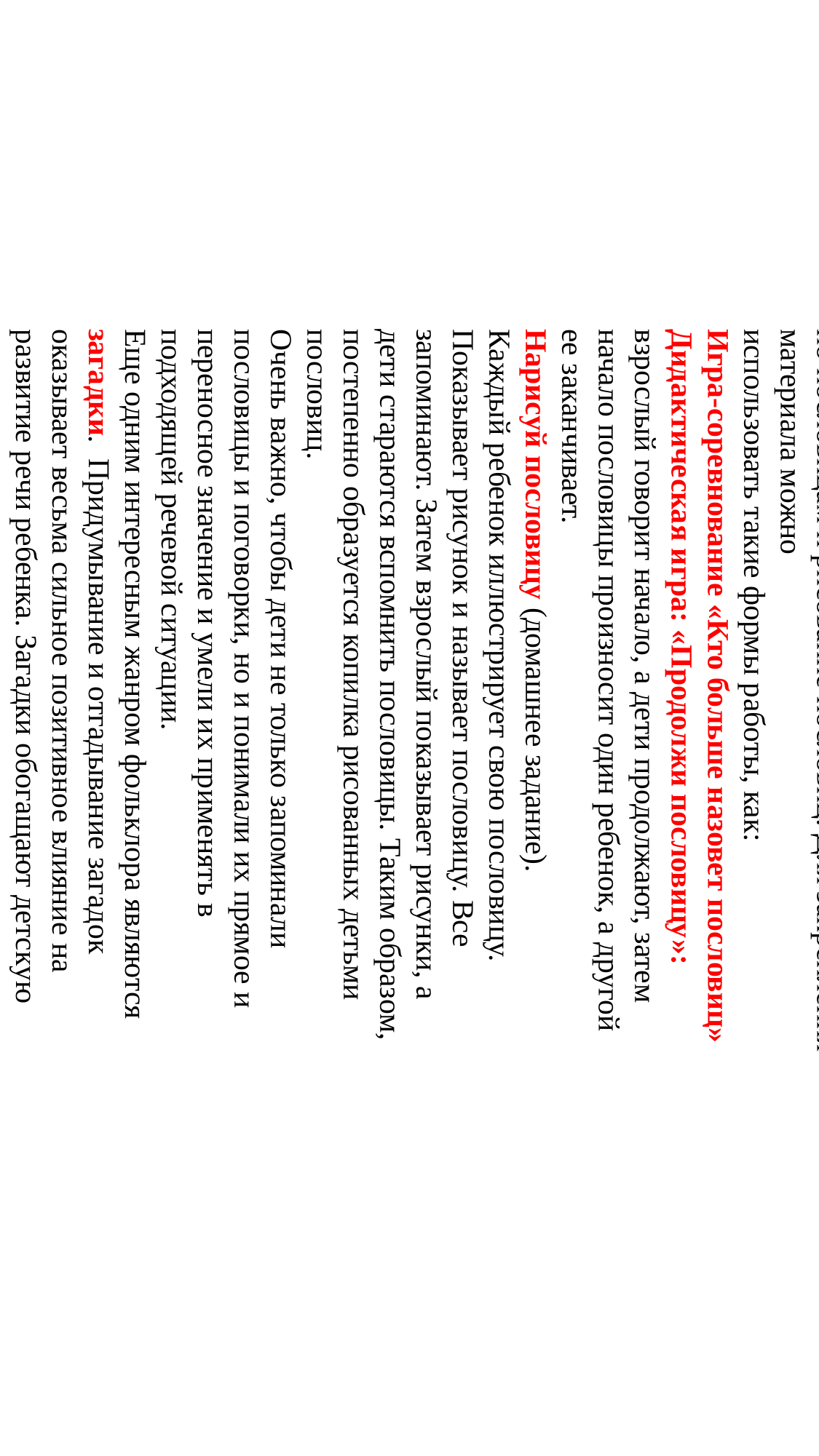

необходимо опираться на принципы постепенности и последовательности усложнения материала. Сначала идет непосредственное знакомство с пословицами и поговорками, затем вместе с детьми пытаемся понять их
смысл и назначение в речи, и только после этого переходим к выполнению различных творческих заданий, таких, как составление небольших рассказов по пословицам и рисование пословиц. Для закрепления материала можно
использовать такие формы работы, как:
Игра-соревнование «Кто больше назовет пословиц»
Дидактическая игра: «Продолжи пословицу»: взрослый говорит начало, а дети продолжают, затем начало пословицы произносит один ребенок, а другой ее заканчивает.
Нарисуй пословицу (домашнее задание).
Каждый ребенок иллюстрирует свою пословицу. Показывает рисунок и называет пословицу. Все запоминают. Затем взрослый показывает рисунки, а дети стараются вспомнить пословицы. Таким образом, постепенно образуется копилка рисованных детьми пословиц.
Очень важно, чтобы дети не только запоминали пословицы и поговорки, но и понимали их прямое и переносное значение и умели их применять в подходящей речевой ситуации.
Еще одним интересным жанром фольклора являются загадки.  Придумывание и отгадывание загадок оказывает весьма сильное позитивное влияние на развитие речи ребенка. Загадки обогащают детскую речь за счет
многозначности некоторых понятий, помогая замечать вторичные значения слов, а также формируют представление о том, что такое переносное значение слова. Кроме того, правильно подобранные загадки помогут
усвоить грамматический и звуковой строй русской речи.